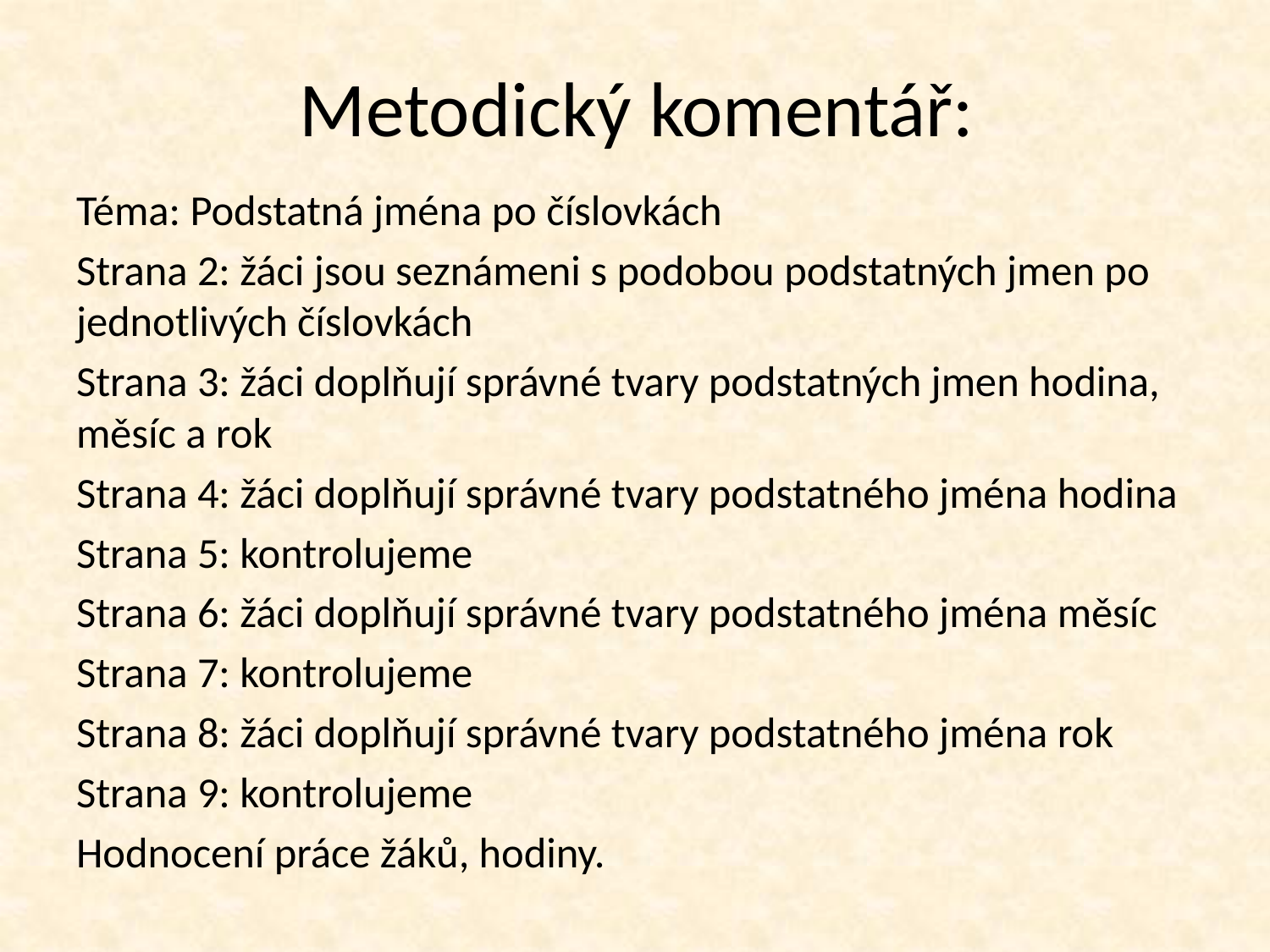

Metodický komentář:
Téma: Podstatná jména po číslovkách
Strana 2: žáci jsou seznámeni s podobou podstatných jmen po jednotlivých číslovkách
Strana 3: žáci doplňují správné tvary podstatných jmen hodina, měsíc a rok
Strana 4: žáci doplňují správné tvary podstatného jména hodina
Strana 5: kontrolujeme
Strana 6: žáci doplňují správné tvary podstatného jména měsíc
Strana 7: kontrolujeme
Strana 8: žáci doplňují správné tvary podstatného jména rok
Strana 9: kontrolujeme
Hodnocení práce žáků, hodiny.